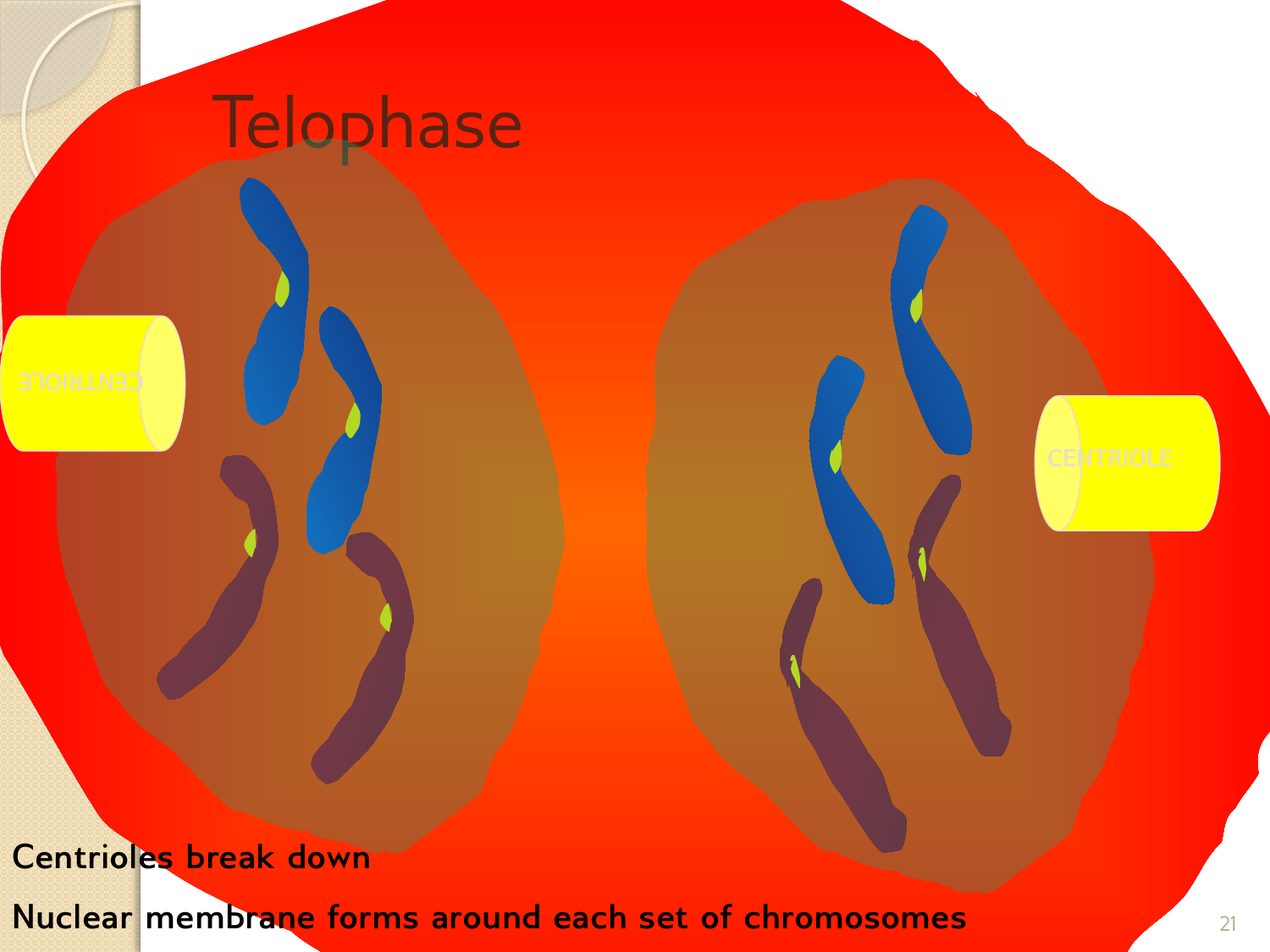

# Telophase

CENTRIOLE

CENTRIOLE

Centrioles break down
Nuclear membrane forms around each set of chromosomes
21